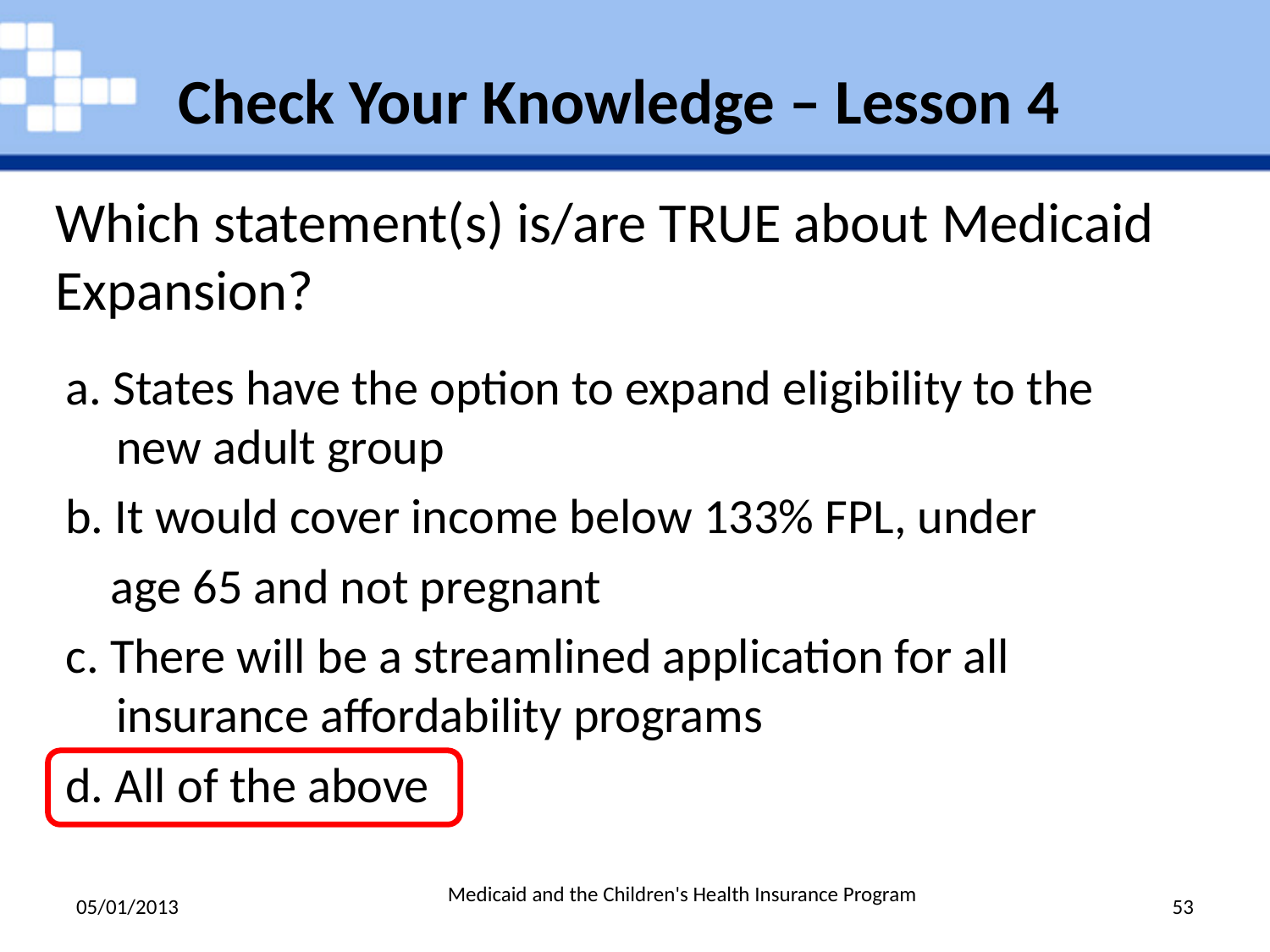

#
Check Your Knowledge – Lesson 4
Which statement(s) is/are TRUE about Medicaid Expansion?
a. States have the option to expand eligibility to the new adult group
b. It would cover income below 133% FPL, under
    age 65 and not pregnant
c. There will be a streamlined application for all   insurance affordability programs
d. All of the above

Medicaid and the Children's Health Insurance Program
05/01/2013
53